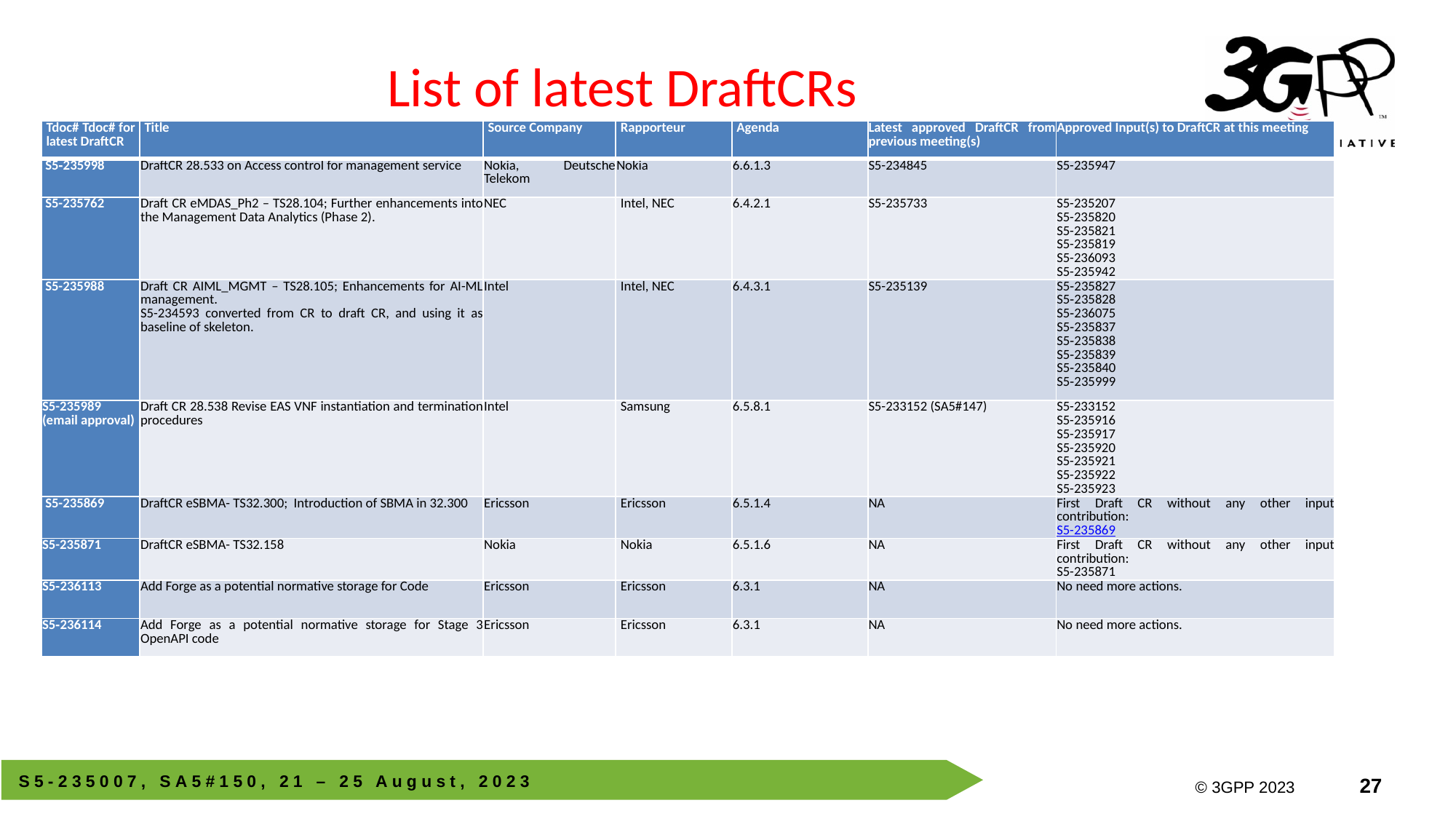

# List of latest DraftCRs
| Tdoc# Tdoc# for latest DraftCR | Title | Source Company | Rapporteur | Agenda | Latest approved DraftCR from previous meeting(s) | Approved Input(s) to DraftCR at this meeting |
| --- | --- | --- | --- | --- | --- | --- |
| S5‑235998 | DraftCR 28.533 on Access control for management service | Nokia, Deutsche Telekom | Nokia | 6.6.1.3 | S5-234845 | S5-235947 |
| S5-235762 | Draft CR eMDAS\_Ph2 – TS28.104; Further enhancements into the Management Data Analytics (Phase 2). | NEC | Intel, NEC | 6.4.2.1 | S5-235733 | S5-235207 S5-235820 S5-235821 S5-235819 S5-236093 S5-235942 |
| S5-235988 | Draft CR AIML\_MGMT – TS28.105; Enhancements for AI-ML management. S5-234593 converted from CR to draft CR, and using it as baseline of skeleton. | Intel | Intel, NEC | 6.4.3.1 | S5-235139 | S5‑235827 S5‑235828 S5‑236075 S5‑235837 S5‑235838 S5‑235839 S5‑235840 S5‑235999 |
| S5-235989 (email approval) | Draft CR 28.538 Revise EAS VNF instantiation and termination procedures | Intel | Samsung | 6.5.8.1 | S5-233152 (SA5#147) | S5-233152 S5-235916 S5-235917 S5-235920 S5-235921 S5-235922 S5-235923 |
| S5-235869 | DraftCR eSBMA- TS32.300;  Introduction of SBMA in 32.300 | Ericsson | Ericsson | 6.5.1.4 | NA | First Draft CR without any other input contribution: S5-235869 |
| S5-235871 | DraftCR eSBMA- TS32.158 | Nokia | Nokia | 6.5.1.6 | NA | First Draft CR without any other input contribution: S5-235871 |
| S5‑236113 | Add Forge as a potential normative storage for Code | Ericsson | Ericsson | 6.3.1 | NA | No need more actions. |
| S5‑236114 | Add Forge as a potential normative storage for Stage 3 OpenAPI code | Ericsson | Ericsson | 6.3.1 | NA | No need more actions. |